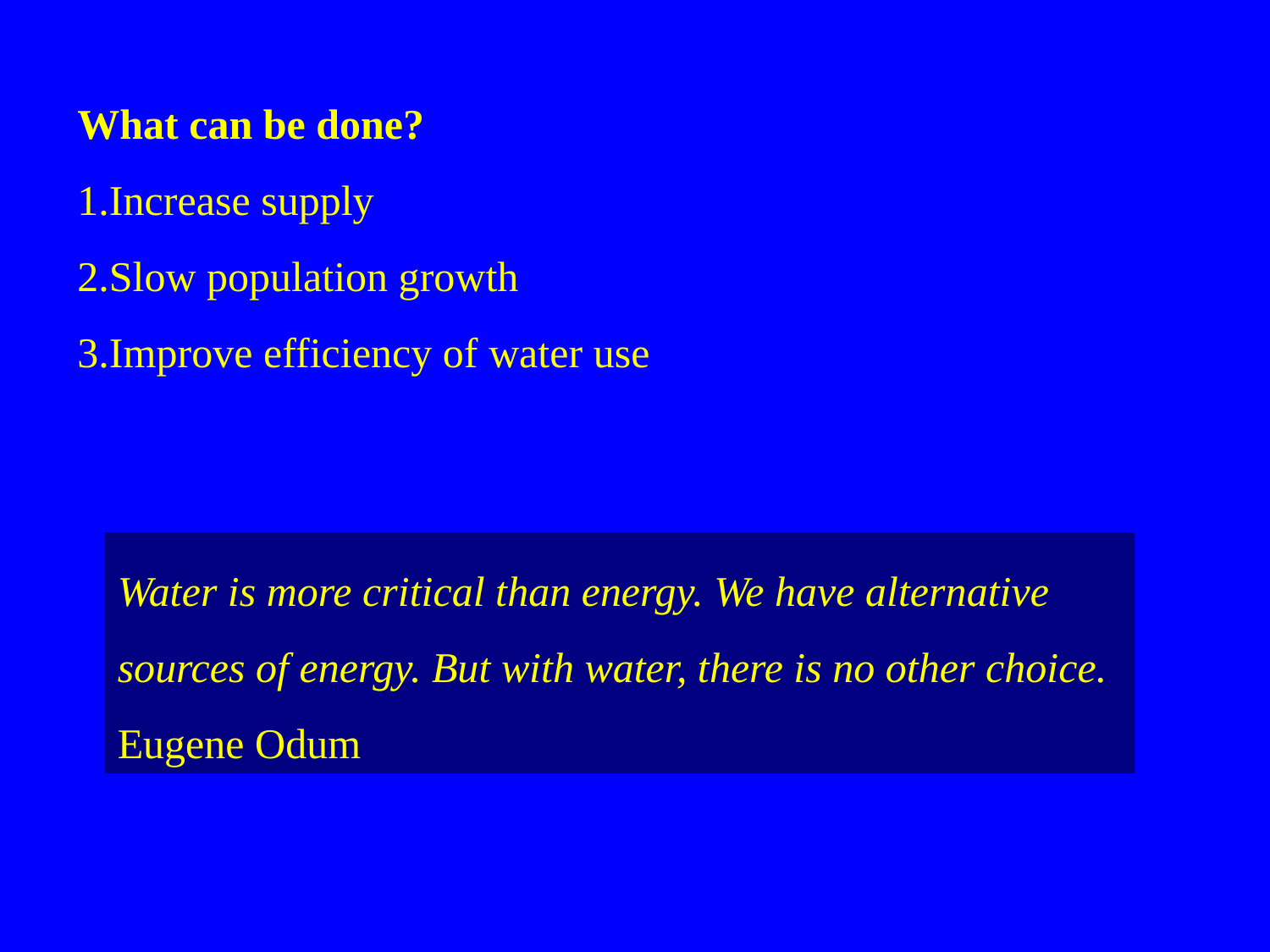

What can be done?
Increase supply
Slow population growth
Improve efficiency of water use
Water is more critical than energy. We have alternative sources of energy. But with water, there is no other choice.
Eugene Odum